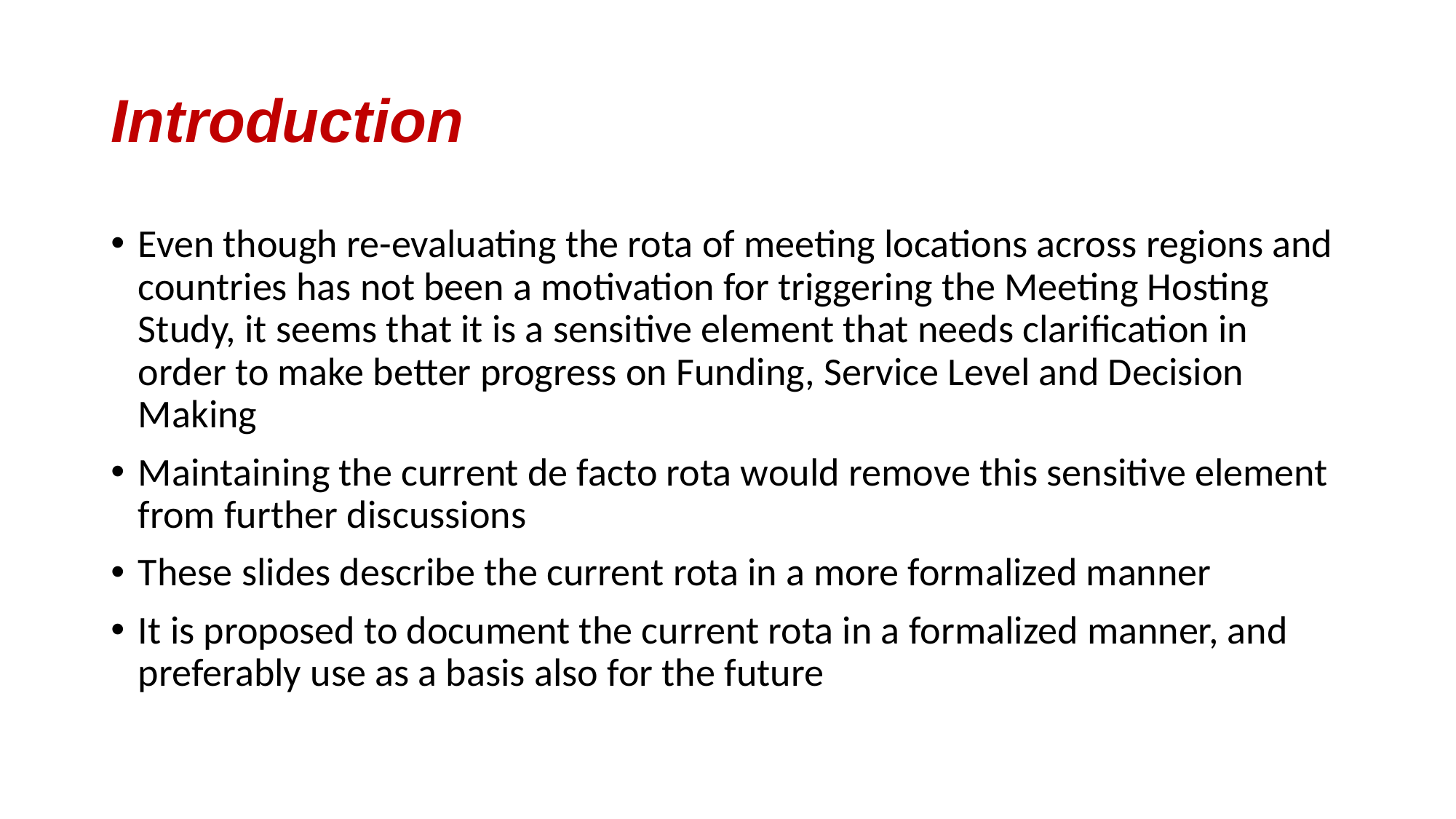

# Introduction
Even though re-evaluating the rota of meeting locations across regions and countries has not been a motivation for triggering the Meeting Hosting Study, it seems that it is a sensitive element that needs clarification in order to make better progress on Funding, Service Level and Decision Making
Maintaining the current de facto rota would remove this sensitive element from further discussions
These slides describe the current rota in a more formalized manner
It is proposed to document the current rota in a formalized manner, and preferably use as a basis also for the future